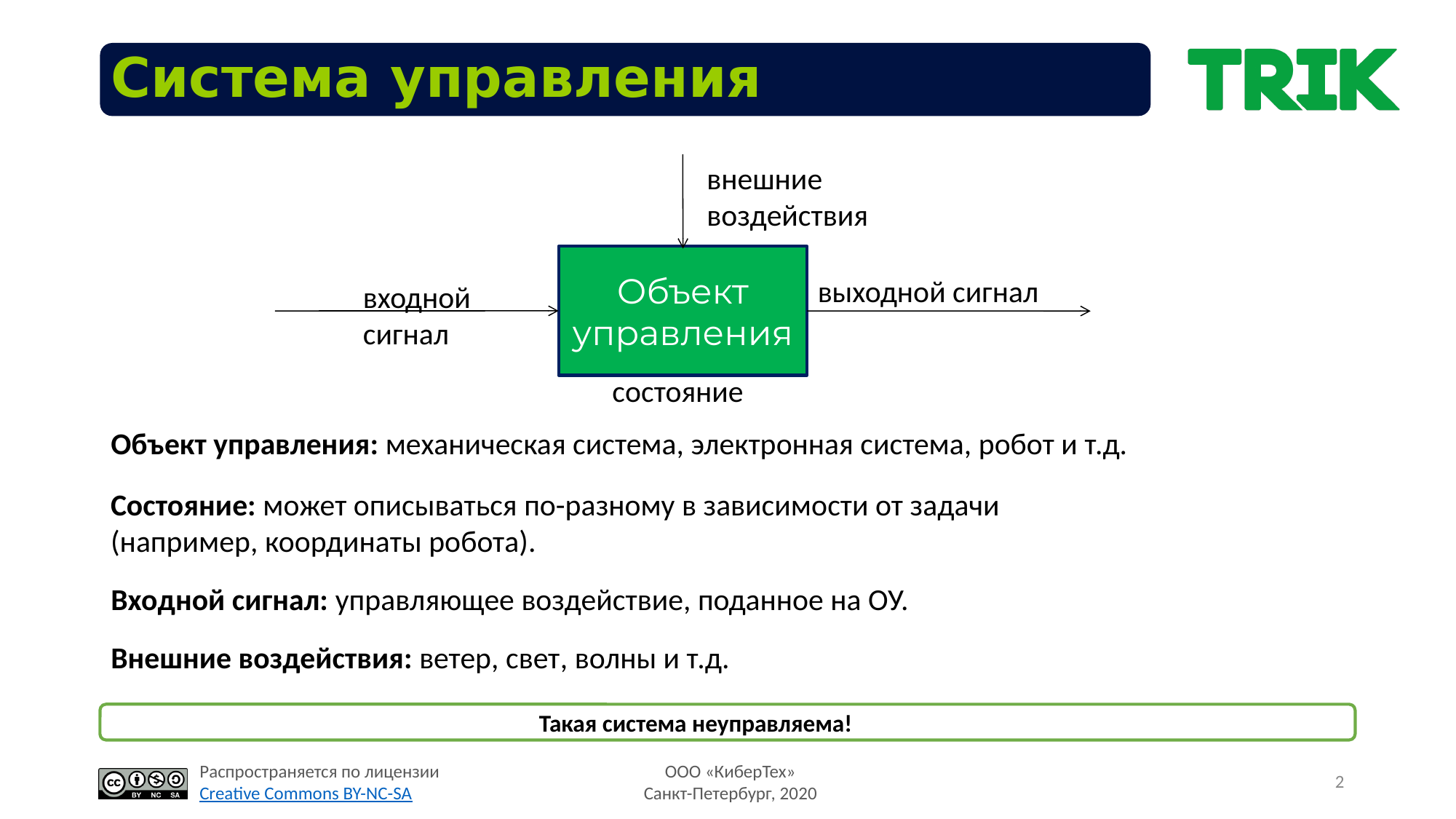

# Система управления
внешние воздействия
Объект управления
выходной сигнал
входной сигнал
состояние
Объект управления: механическая система, электронная система, робот и т.д.
Состояние: может описываться по-разному в зависимости от задачи
(например, координаты робота).
Входной сигнал: управляющее воздействие, поданное на ОУ.
Внешние воздействия: ветер, свет, волны и т.д.
Такая система неуправляема!

2